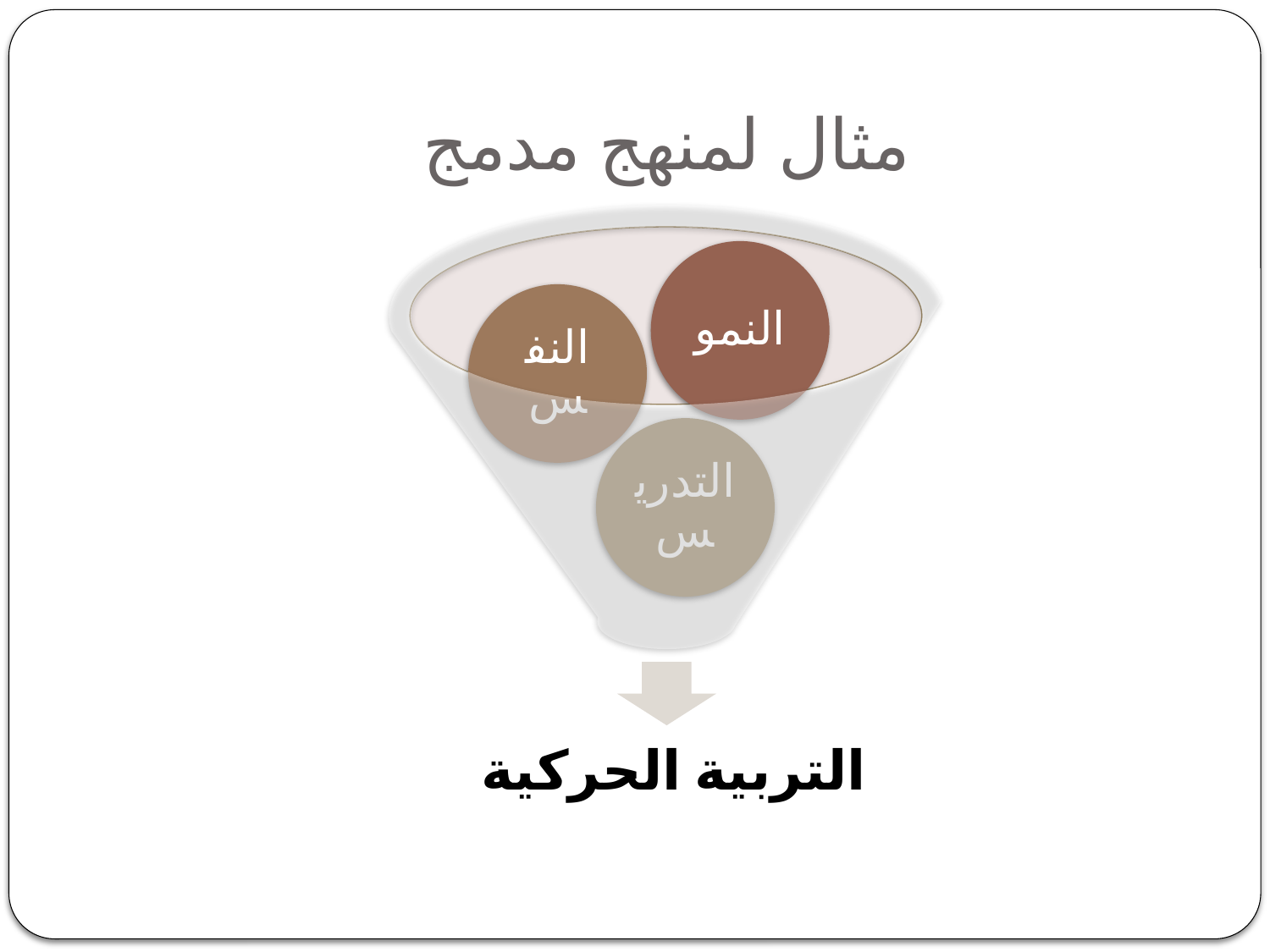

# مثال لمنهج مدمج
التربية الحركية
التدريس
النفس
النمو